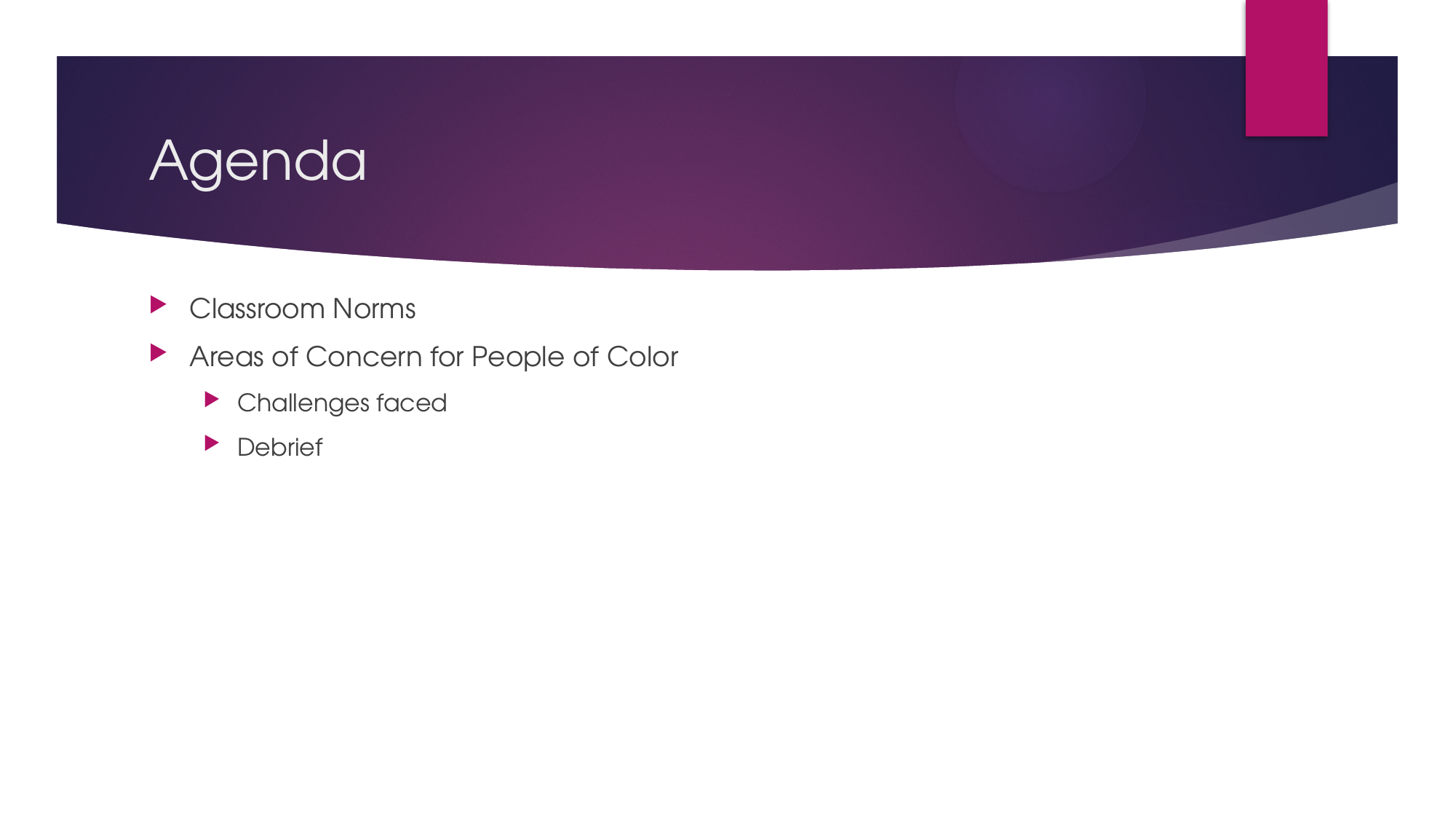

# Agenda
Classroom Norms
Areas of Concern for People of Color
Challenges faced
Debrief